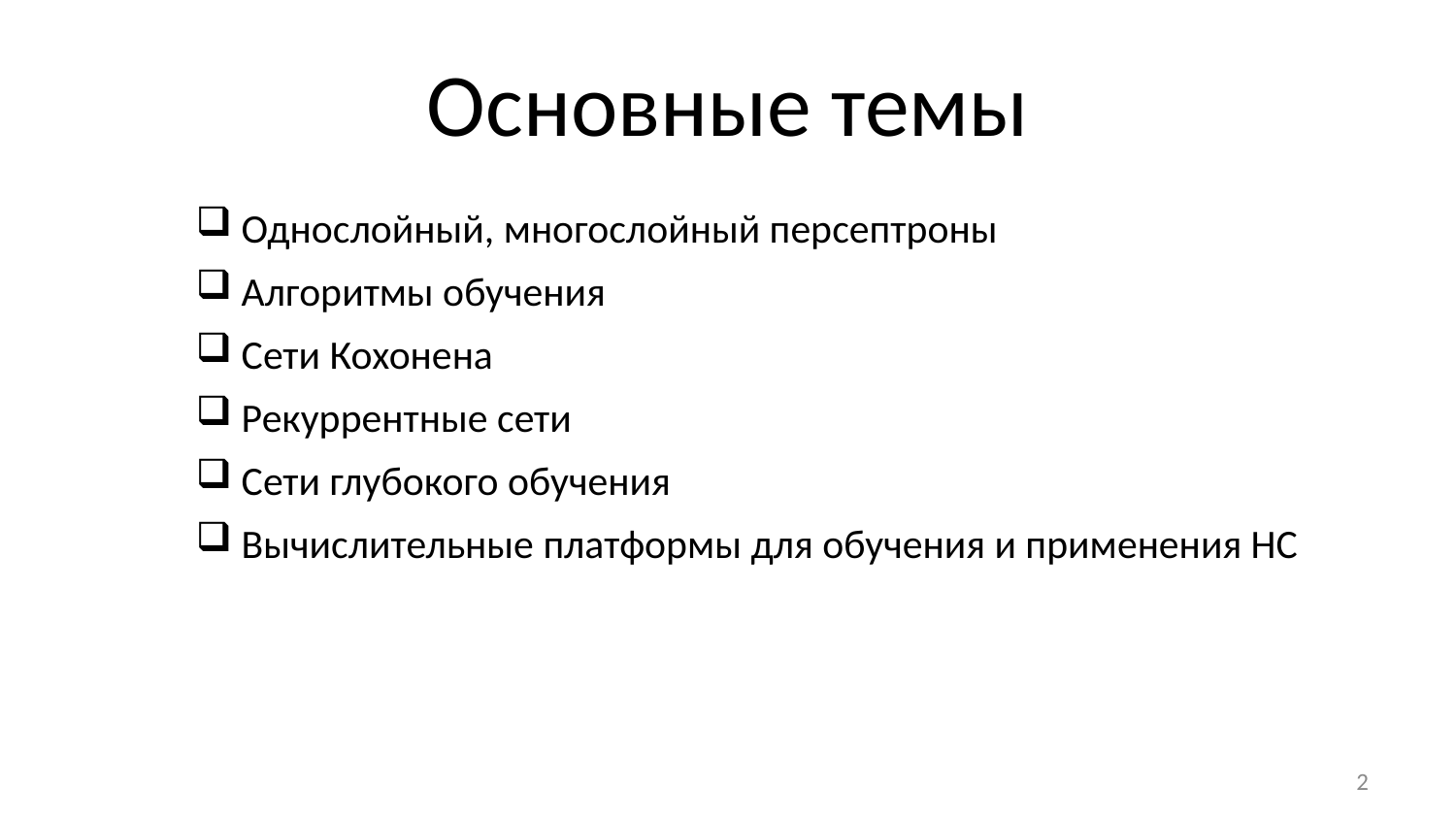

# Основные темы
 Однослойный, многослойный персептроны
 Алгоритмы обучения
 Сети Кохонена
 Рекуррентные сети
 Сети глубокого обучения
 Вычислительные платформы для обучения и применения НС
2